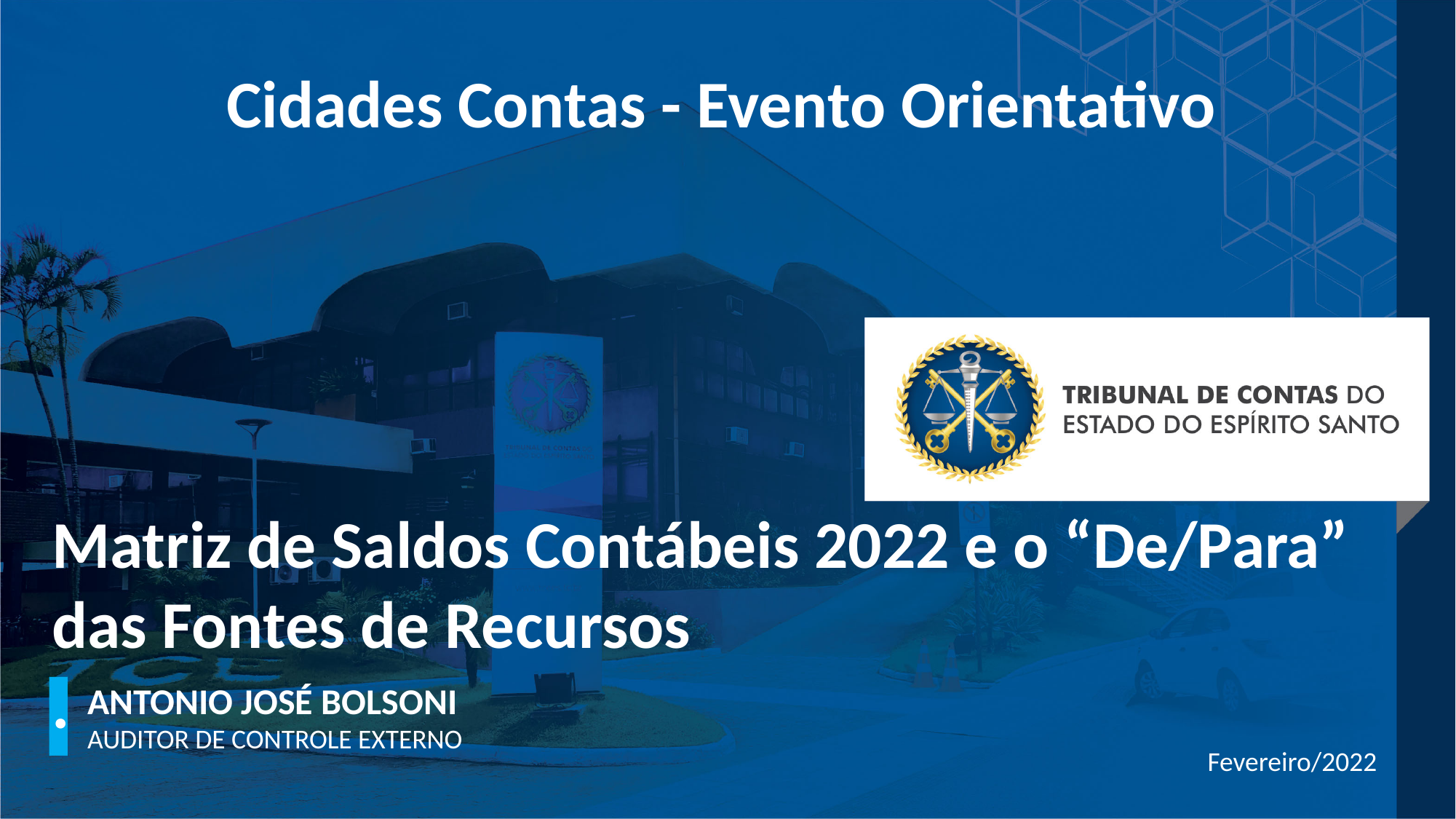

Cidades Contas - Evento Orientativo
Matriz de Saldos Contábeis 2022 e o “De/Para” das Fontes de Recursos
.
ANTONIO JOSÉ BOLSONI
AUDITOR DE CONTROLE EXTERNO
Fevereiro/2022